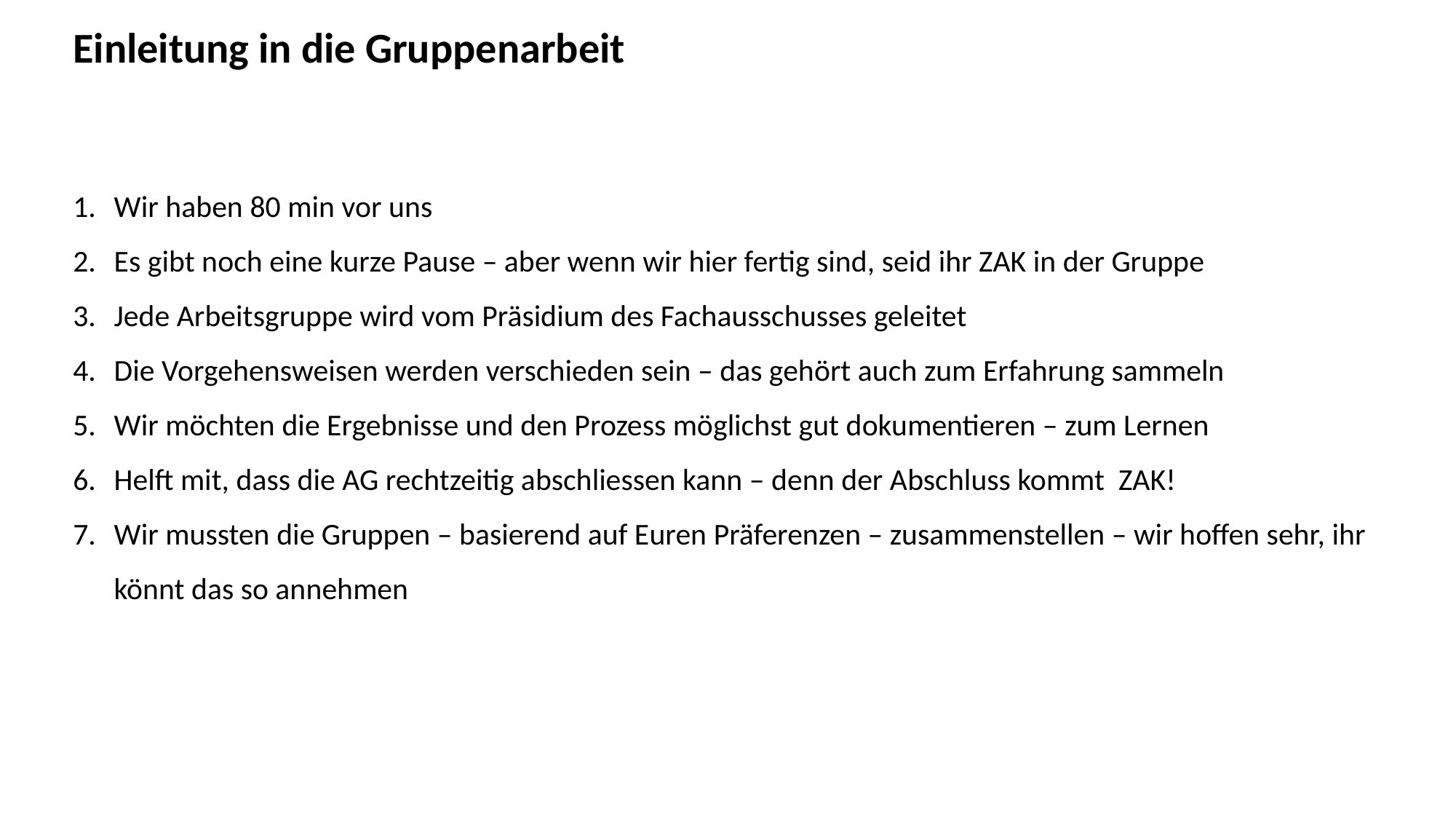

Einleitung in die Gruppenarbeit

Wir haben 80 min vor uns
Es gibt noch eine kurze Pause – aber wenn wir hier fertig sind, seid ihr ZAK in der Gruppe
Jede Arbeitsgruppe wird vom Präsidium des Fachausschusses geleitet
Die Vorgehensweisen werden verschieden sein – das gehört auch zum Erfahrung sammeln
Wir möchten die Ergebnisse und den Prozess möglichst gut dokumentieren – zum Lernen
Helft mit, dass die AG rechtzeitig abschliessen kann – denn der Abschluss kommt  ZAK!
Wir mussten die Gruppen – basierend auf Euren Präferenzen – zusammenstellen – wir hoffen sehr, ihr könnt das so annehmen